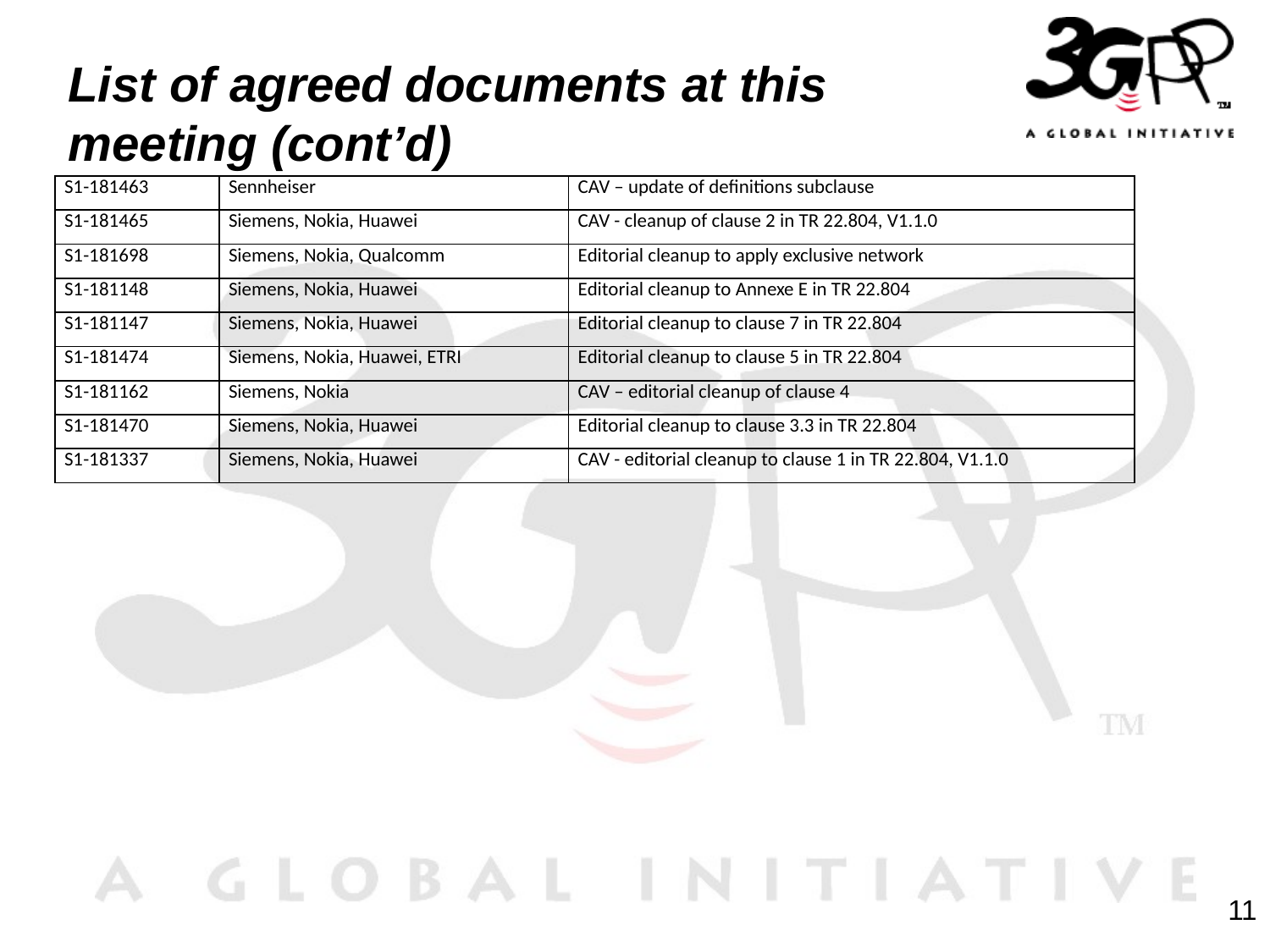

# List of agreed documents at this meeting (cont’d)
| S1-181463 | Sennheiser | CAV – update of definitions subclause |
| --- | --- | --- |
| S1-181465 | Siemens, Nokia, Huawei | CAV - cleanup of clause 2 in TR 22.804, V1.1.0 |
| S1-181698 | Siemens, Nokia, Qualcomm | Editorial cleanup to apply exclusive network |
| S1-181148 | Siemens, Nokia, Huawei | Editorial cleanup to Annexe E in TR 22.804 |
| S1-181147 | Siemens, Nokia, Huawei | Editorial cleanup to clause 7 in TR 22.804 |
| S1-181474 | Siemens, Nokia, Huawei, ETRI | Editorial cleanup to clause 5 in TR 22.804 |
| S1-181162 | Siemens, Nokia | CAV – editorial cleanup of clause 4 |
| S1-181470 | Siemens, Nokia, Huawei | Editorial cleanup to clause 3.3 in TR 22.804 |
| S1-181337 | Siemens, Nokia, Huawei | CAV - editorial cleanup to clause 1 in TR 22.804, V1.1.0 |
11